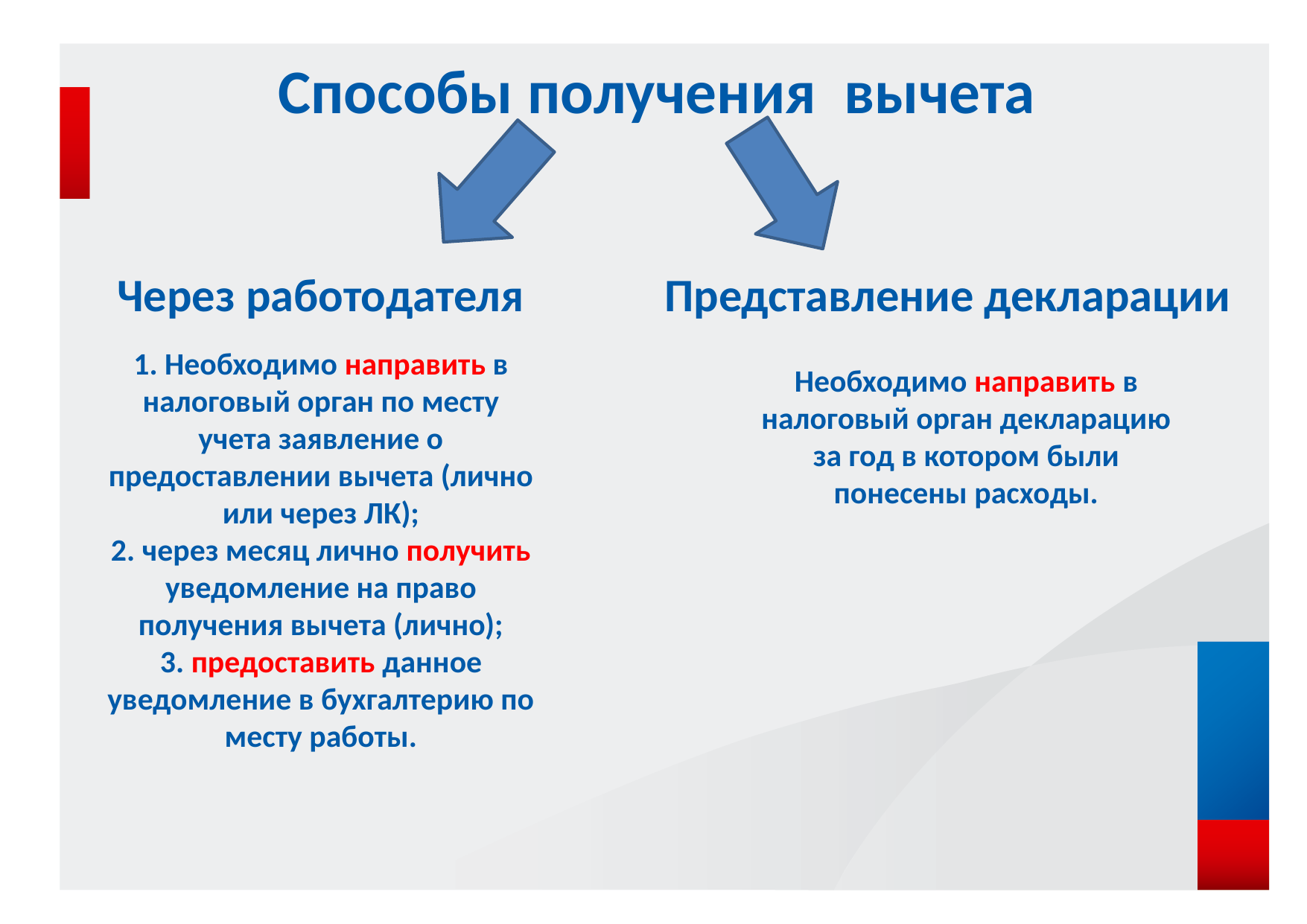

Способы получения  вычета

Через работодателя
Представление декларации
1. Необходимо направить в налоговый орган по месту учета заявление о предоставлении вычета (лично или через ЛК);
2. через месяц лично получить уведомление на право получения вычета (лично);
3. предоставить данное уведомление в бухгалтерию по месту работы.

Необходимо направить в налоговый орган декларацию за год в котором были понесены расходы.